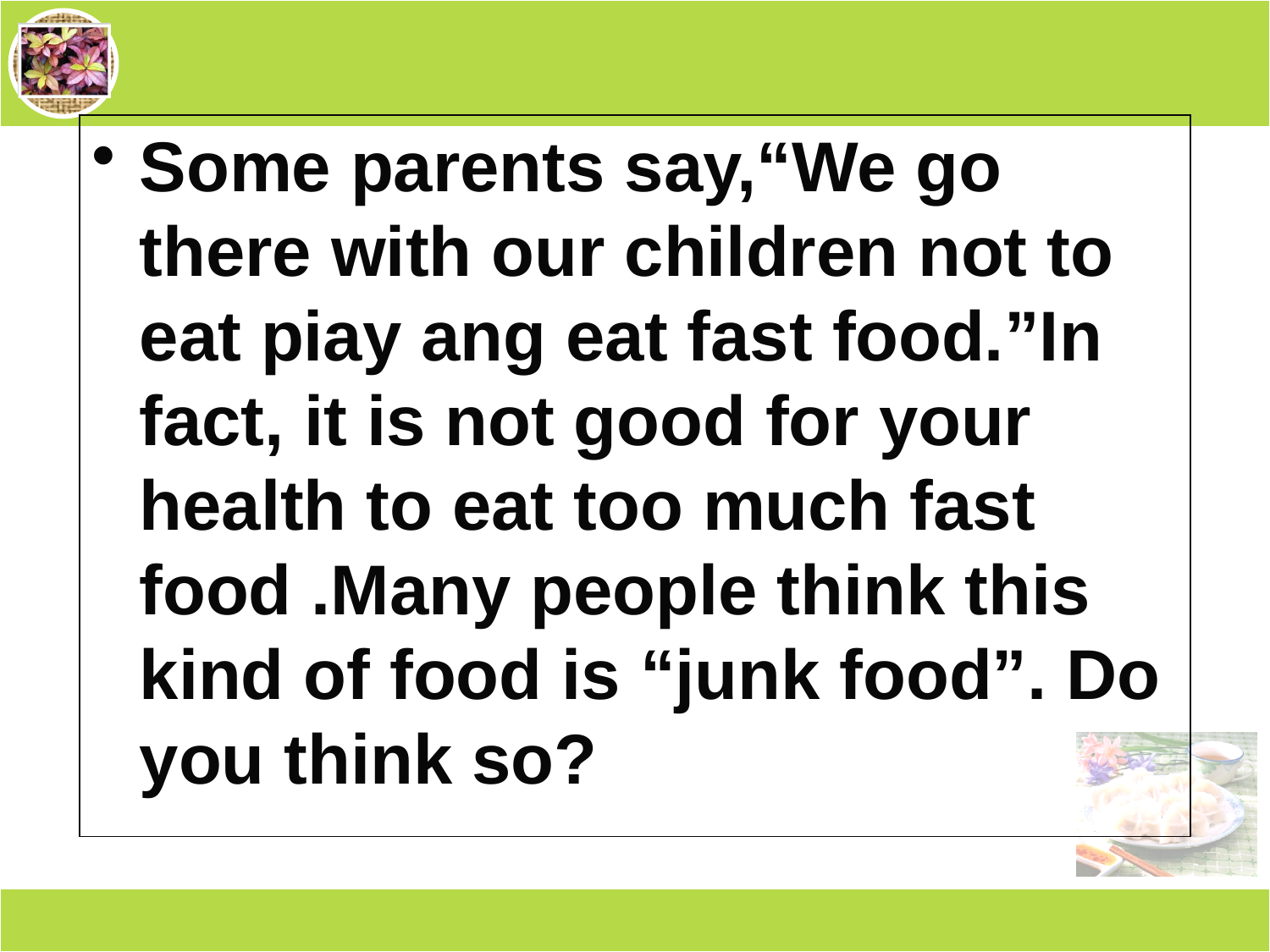

Some parents say,“We go there with our children not to eat piay ang eat fast food.”In fact, it is not good for your health to eat too much fast food .Many people think this kind of food is “junk food”. Do you think so?